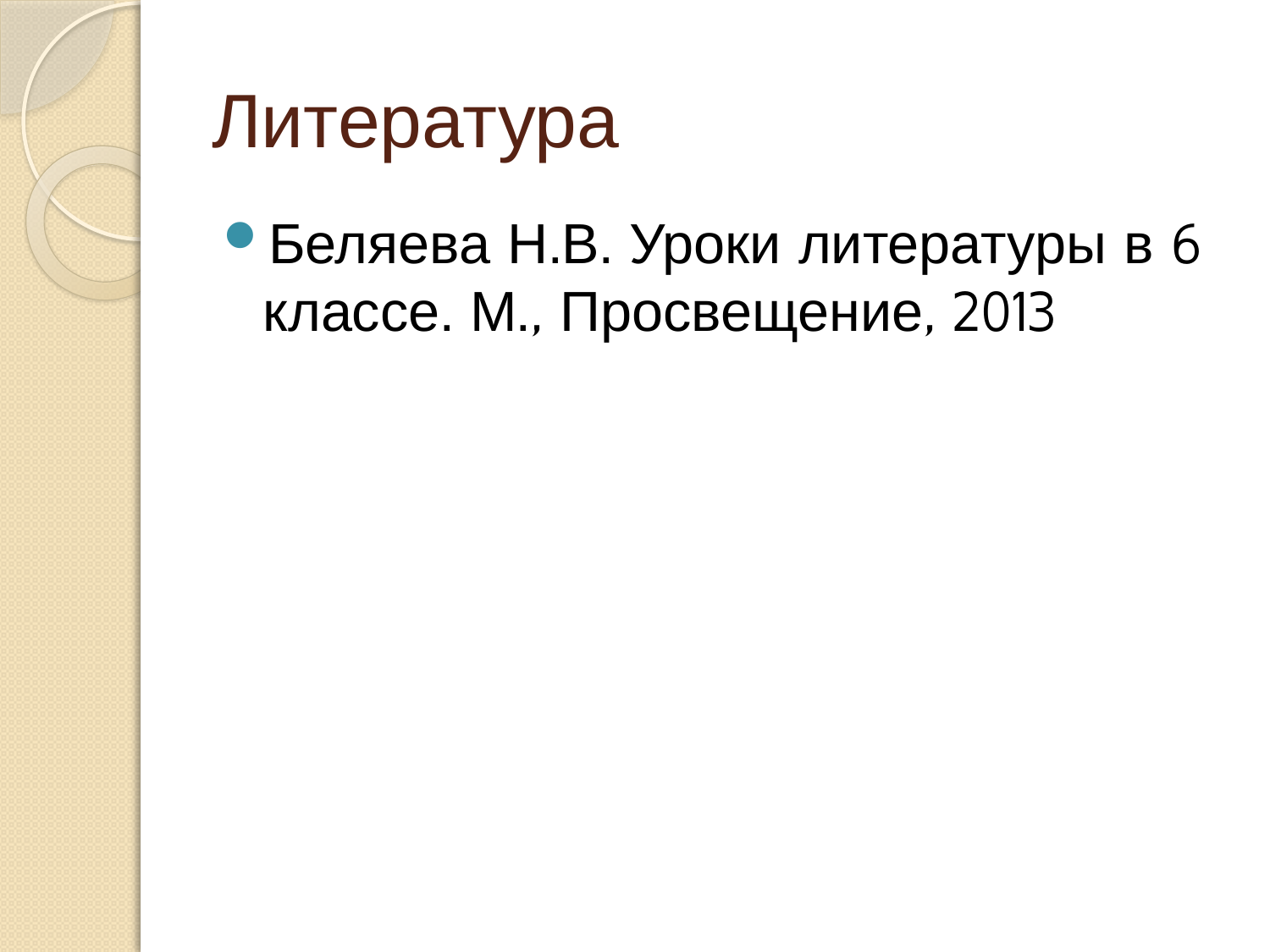

# Литература
Беляева Н.В. Уроки литературы в 6 классе. М., Просвещение, 2013